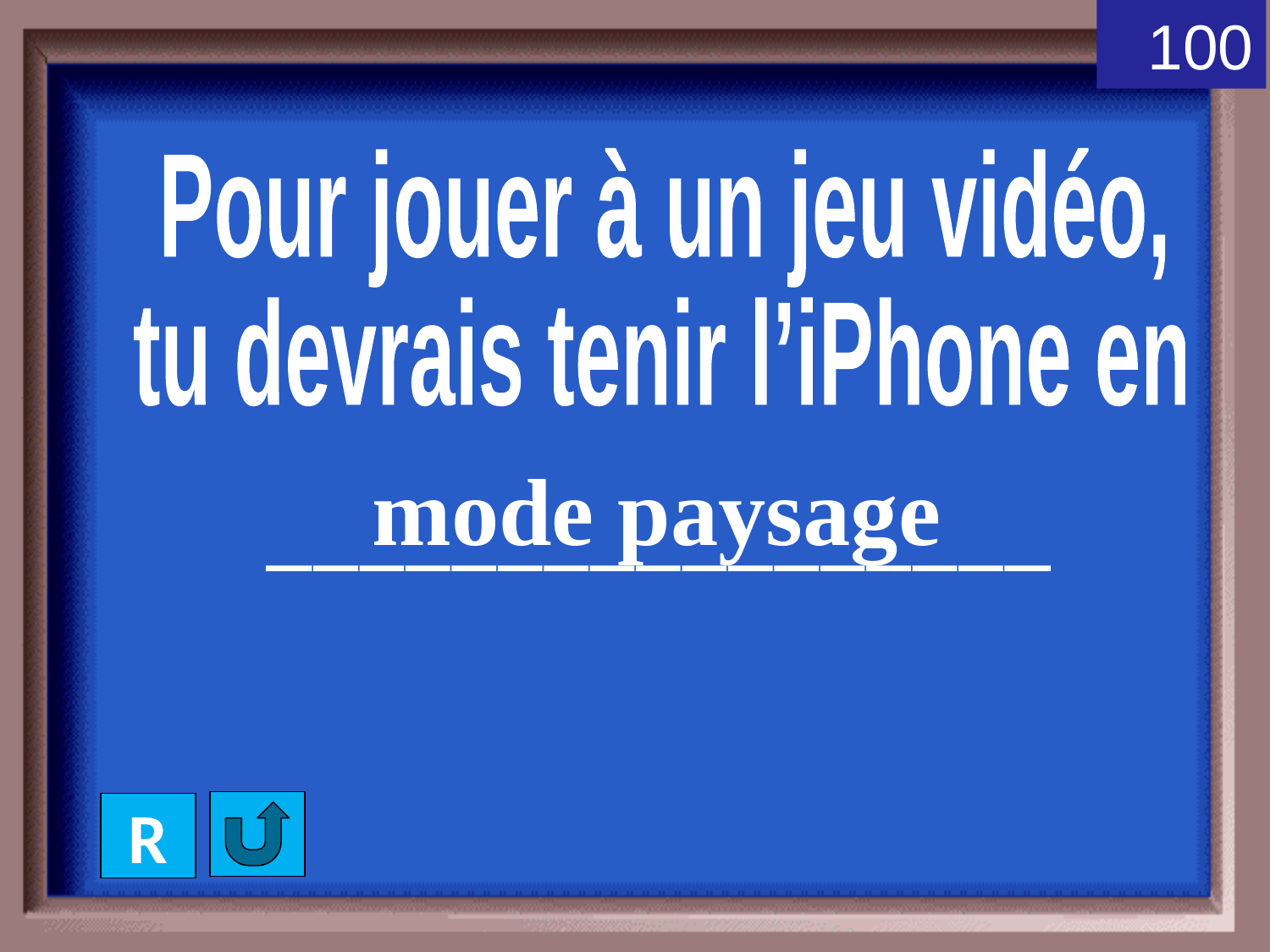

100
Pour jouer à un jeu vidéo,
tu devrais tenir l’iPhone en
_________________
mode paysage

R